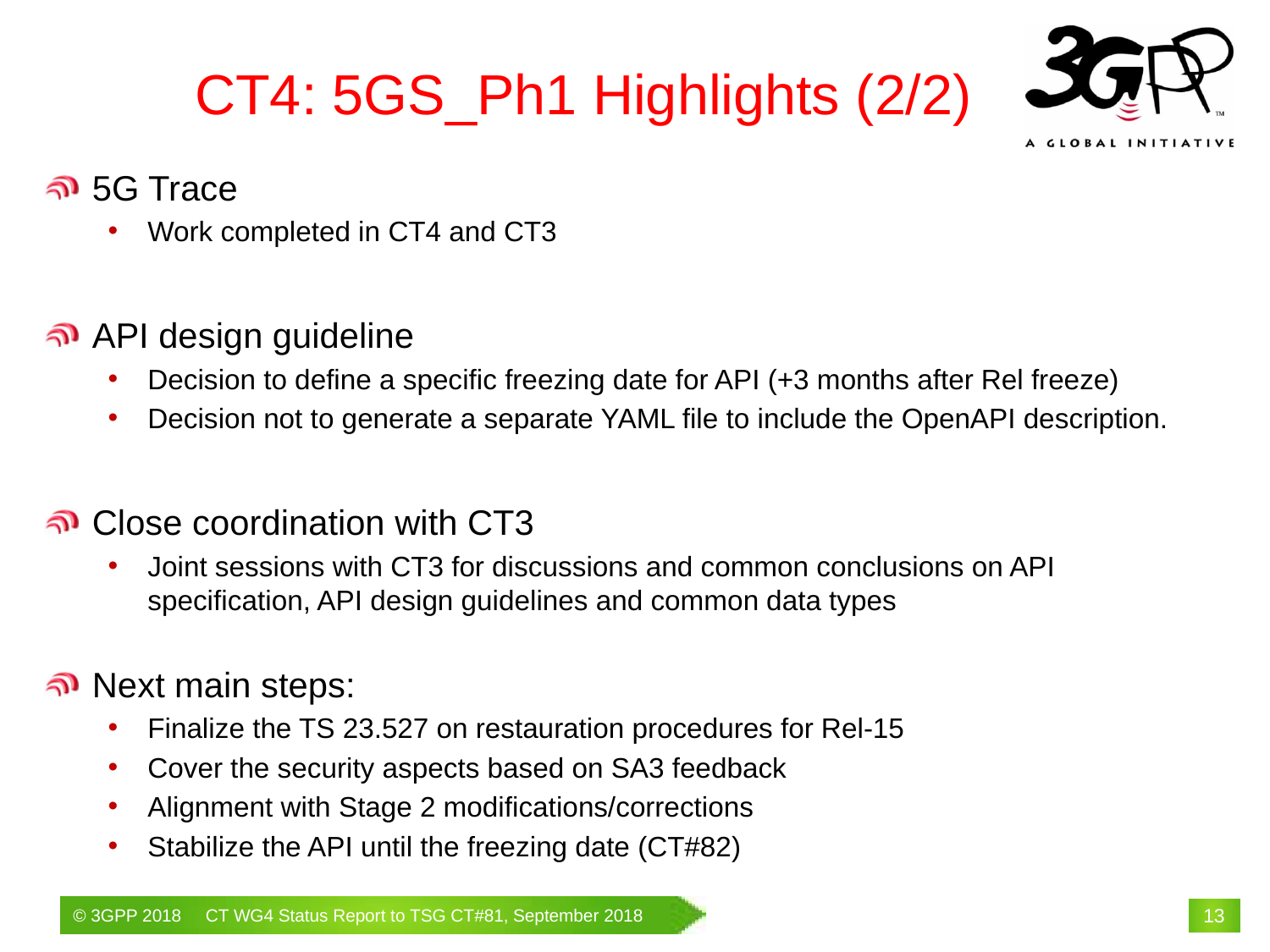

# CT4: 5GS_Ph1 Highlights (2/2)
5G Trace
Work completed in CT4 and CT3

API design guideline
Decision to define a specific freezing date for API (+3 months after Rel freeze)
Decision not to generate a separate YAML file to include the OpenAPI description.

Close coordination with CT3
Joint sessions with CT3 for discussions and common conclusions on API specification, API design guidelines and common data types

Next main steps:
Finalize the TS 23.527 on restauration procedures for Rel-15
Cover the security aspects based on SA3 feedback
Alignment with Stage 2 modifications/corrections
Stabilize the API until the freezing date (CT#82)